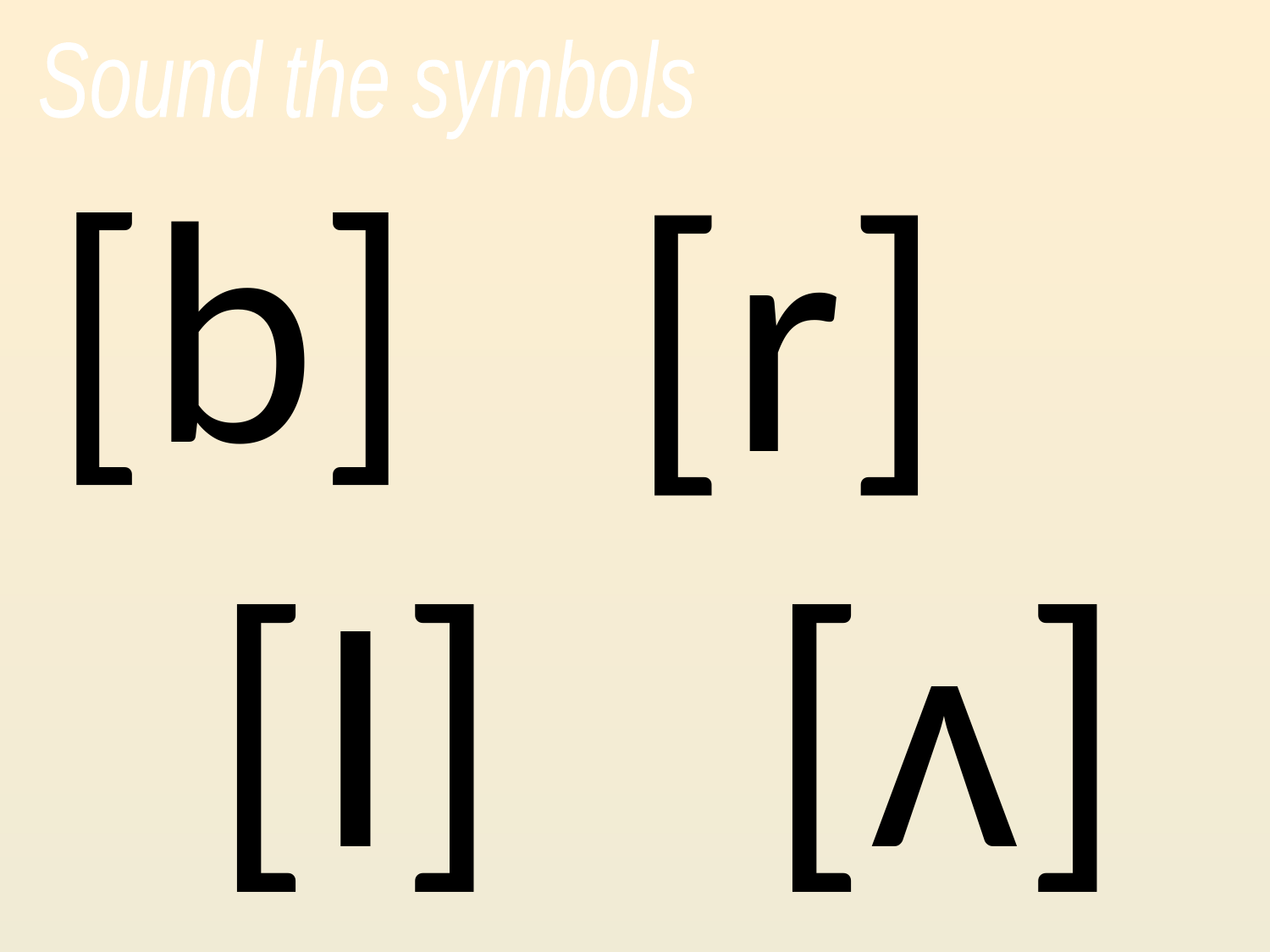

Sound the symbols
[b]
[r]
[I]
[ʌ]